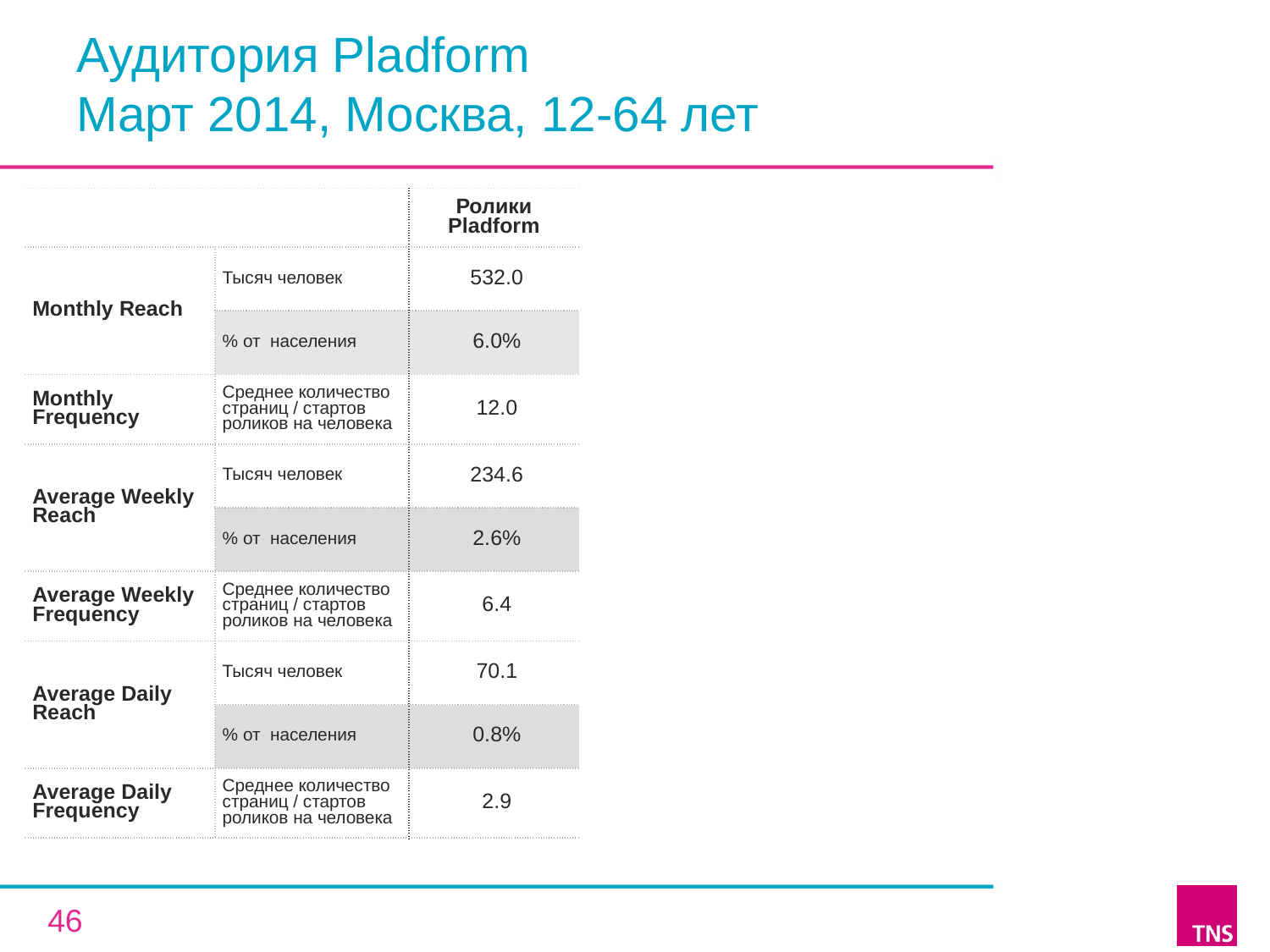

# Аудитория Pladform Март 2014, Москва, 12-64 лет
|  |  | Ролики Pladform |
| --- | --- | --- |
| Monthly Reach | Тысяч человек | 532.0 |
|  | % от населения | 6.0% |
| Monthly Frequency | Среднее количество страниц / стартов роликов на человека | 12.0 |
| Average Weekly Reach | Тысяч человек | 234.6 |
|  | % от населения | 2.6% |
| Average Weekly Frequency | Среднее количество страниц / стартов роликов на человека | 6.4 |
| Average Daily Reach | Тысяч человек | 70.1 |
|  | % от населения | 0.8% |
| Average Daily Frequency | Среднее количество страниц / стартов роликов на человека | 2.9 |

46